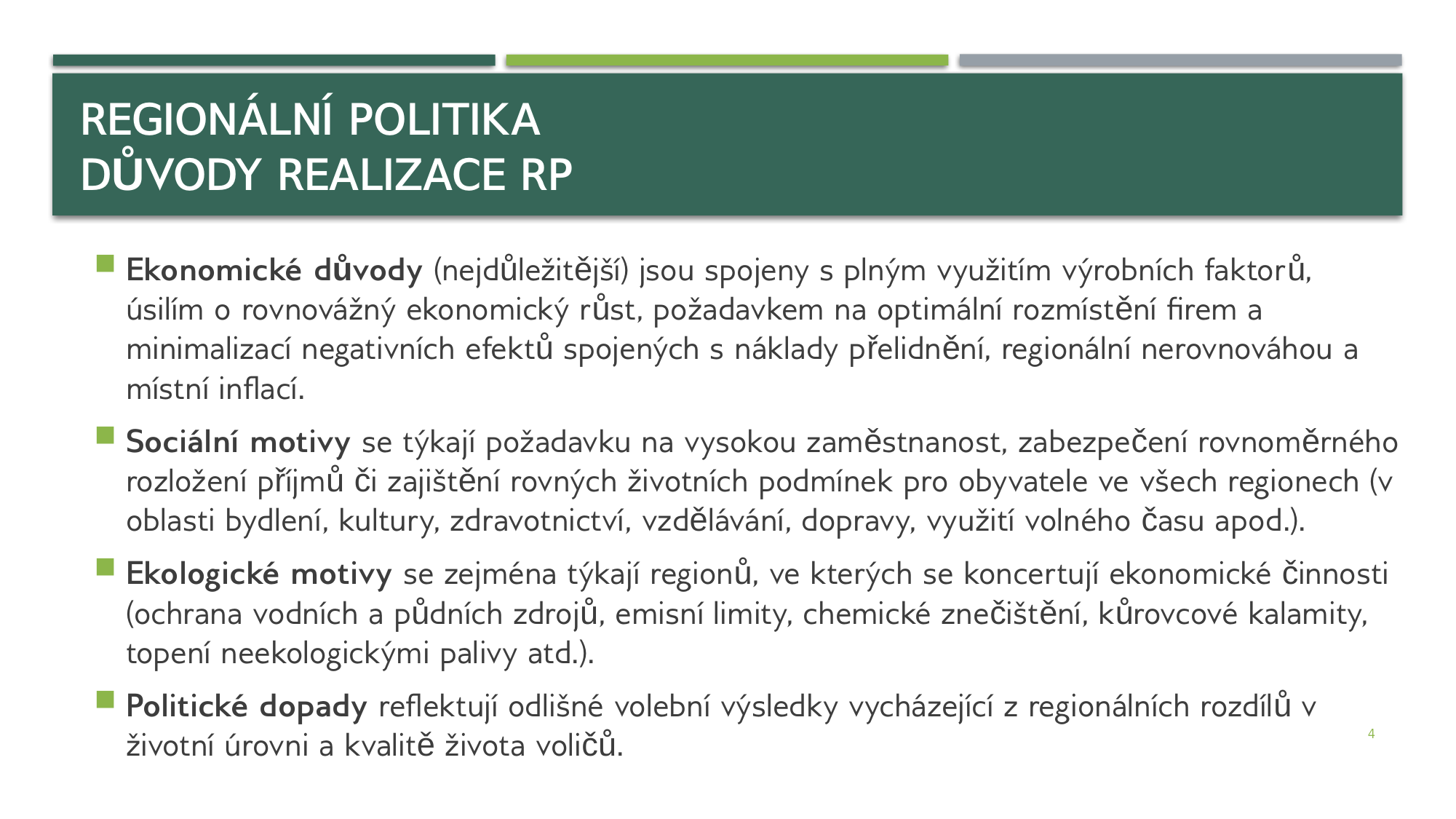

# Regionální politika důvody realizace RP
Ekonomické důvody (nejdůležitější) jsou spojeny s plným využitím výrobních faktorů, úsilím o rovnovážný ekonomický růst, požadavkem na optimální rozmístění firem a minimalizací negativních efektů spojených s náklady přelidnění, regionální nerovnováhou a místní inflací.
Sociální motivy se týkají požadavku na vysokou zaměstnanost, zabezpečení rovnoměrného rozložení příjmů či zajištění rovných životních podmínek pro obyvatele ve všech regionech (v oblasti bydlení, kultury, zdravotnictví, vzdělávání, dopravy, využití volného času apod.).
Ekologické motivy se zejména týkají regionů, ve kterých se koncertují ekonomické činnosti (ochrana vodních a půdních zdrojů, emisní limity, chemické znečištění, kůrovcové kalamity, topení neekologickými palivy atd.).
Politické dopady reflektují odlišné volební výsledky vycházející z regionálních rozdílů v životní úrovni a kvalitě života voličů.
4